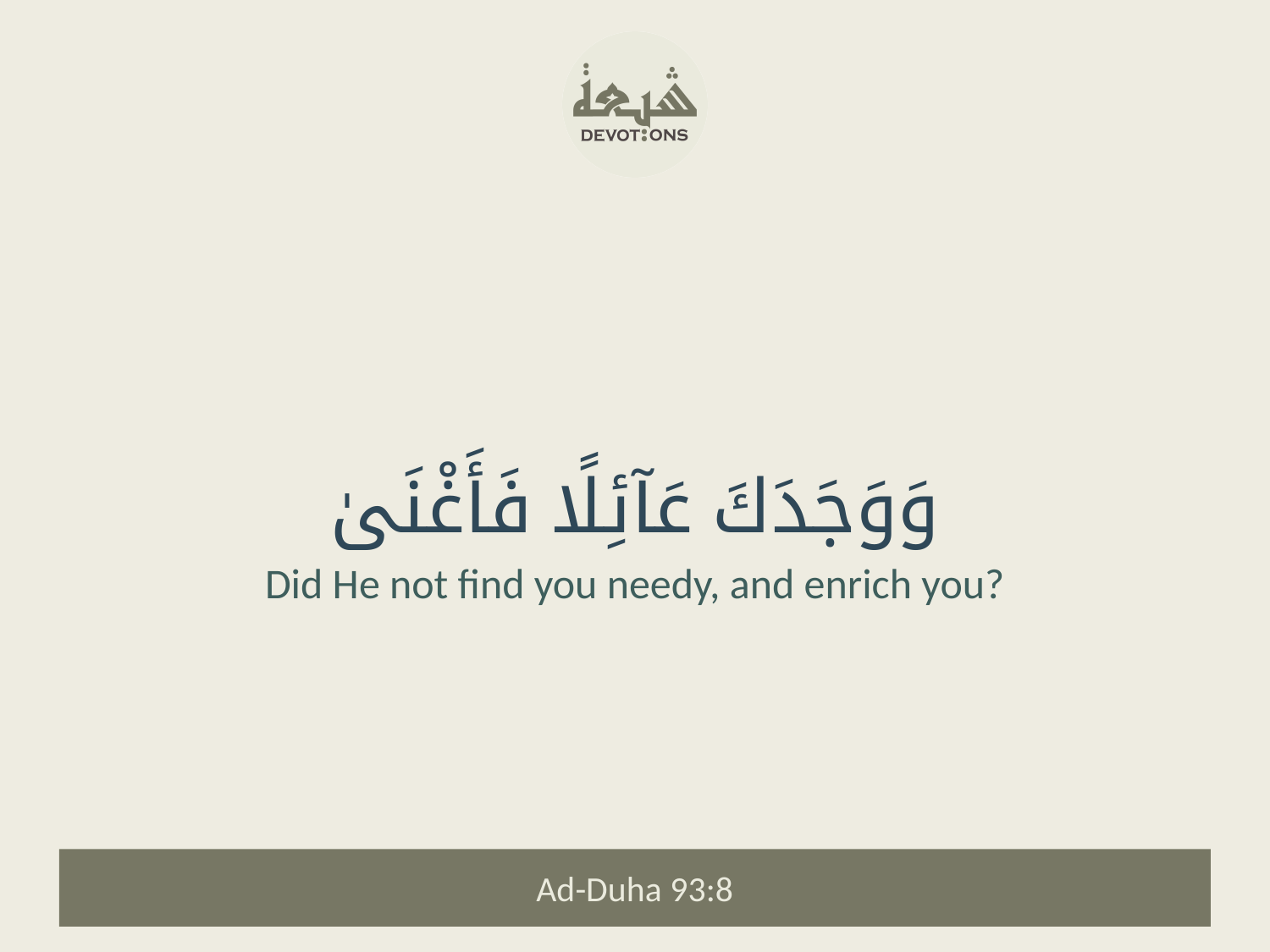

وَوَجَدَكَ عَآئِلًا فَأَغْنَىٰ
Did He not find you needy, and enrich you?
Ad-Duha 93:8